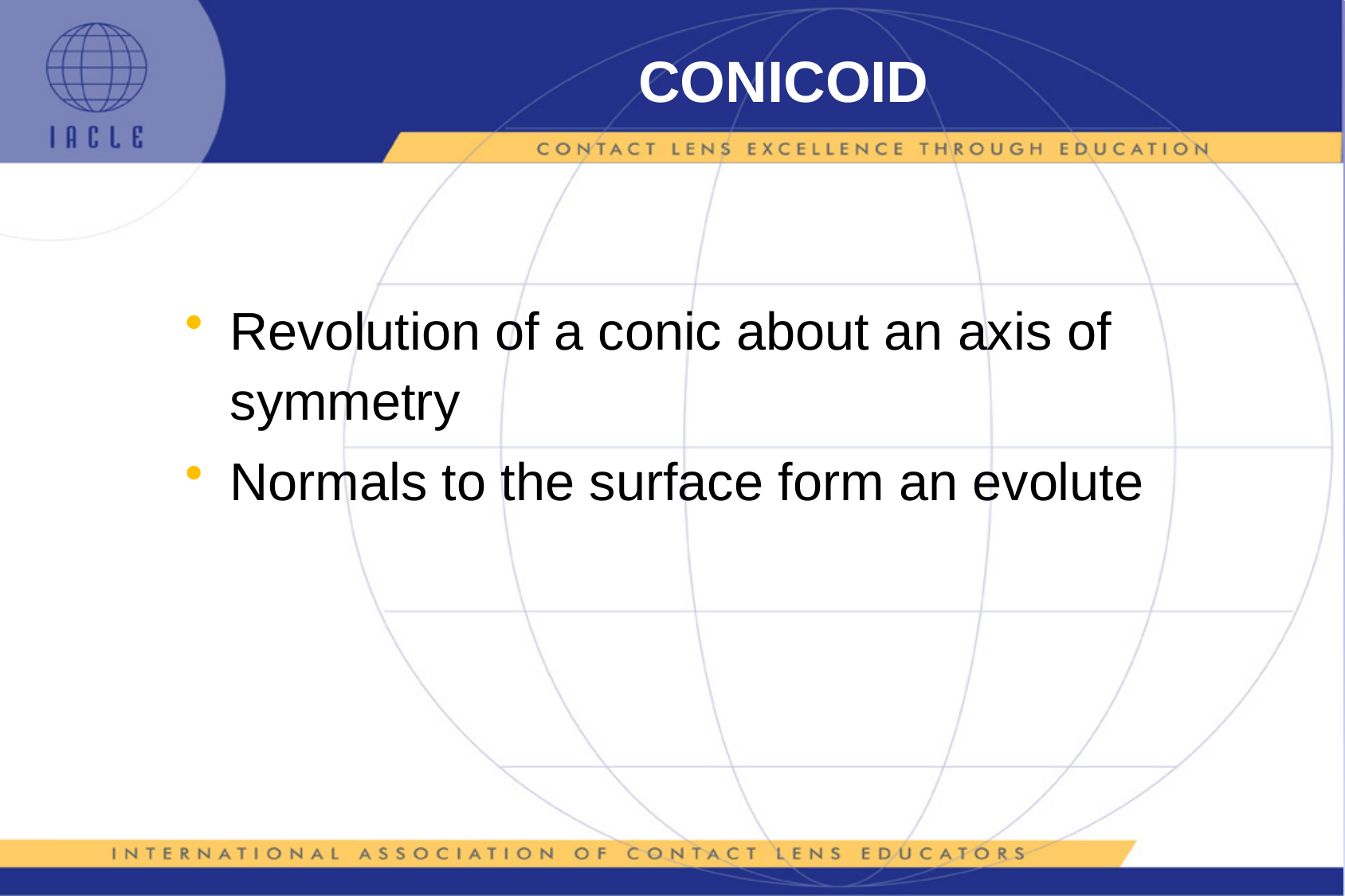

# CONICOID
Revolution of a conic about an axis of symmetry
Normals to the surface form an evolute